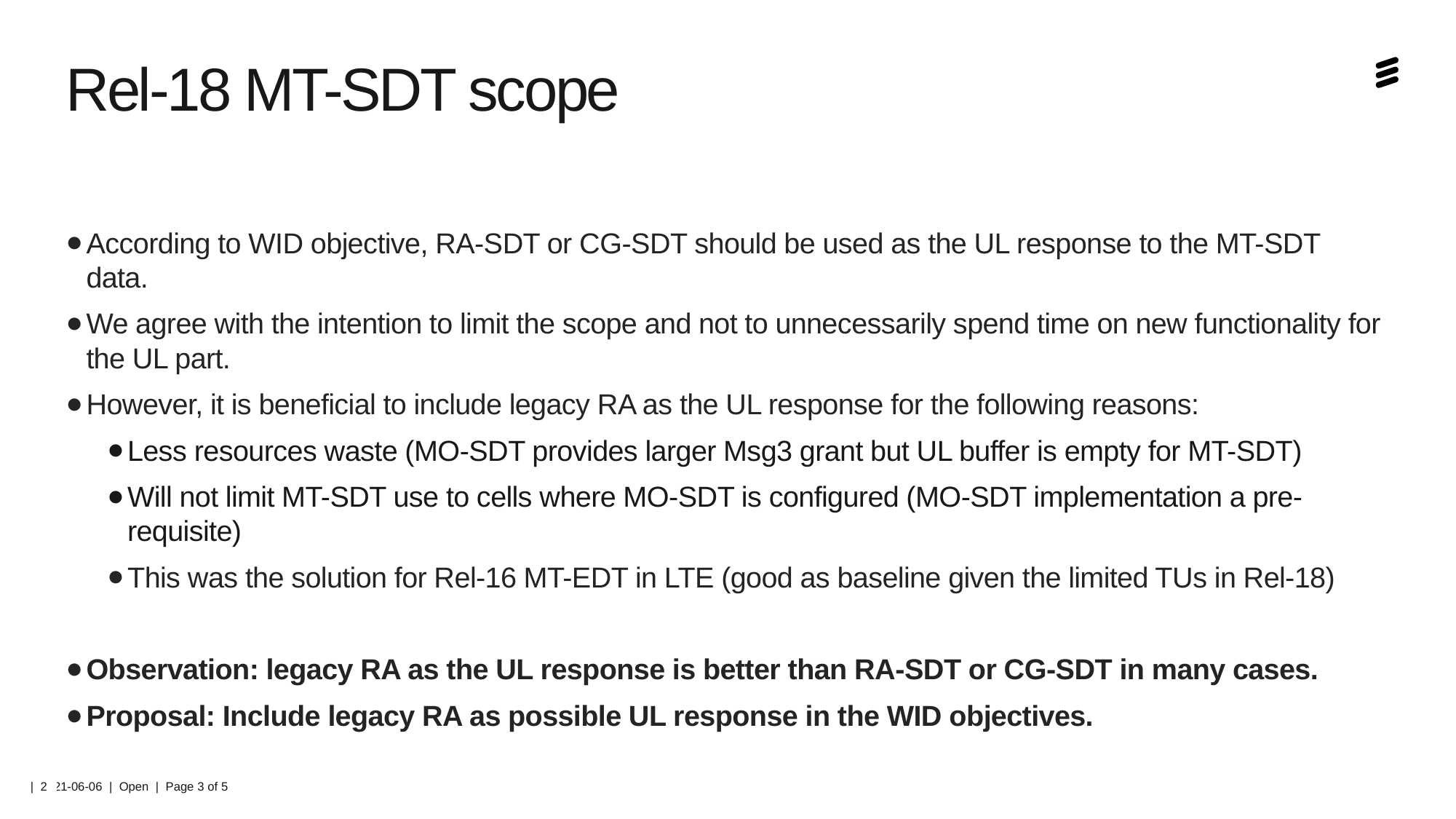

# Rel-18 MT-SDT scope
According to WID objective, RA-SDT or CG-SDT should be used as the UL response to the MT-SDT data.
We agree with the intention to limit the scope and not to unnecessarily spend time on new functionality for the UL part.
However, it is beneficial to include legacy RA as the UL response for the following reasons:
Less resources waste (MO-SDT provides larger Msg3 grant but UL buffer is empty for MT-SDT)
Will not limit MT-SDT use to cells where MO-SDT is configured (MO-SDT implementation a pre-requisite)
This was the solution for Rel-16 MT-EDT in LTE (good as baseline given the limited TUs in Rel-18)

Observation: legacy RA as the UL response is better than RA-SDT or CG-SDT in many cases.
Proposal: Include legacy RA as possible UL response in the WID objectives.